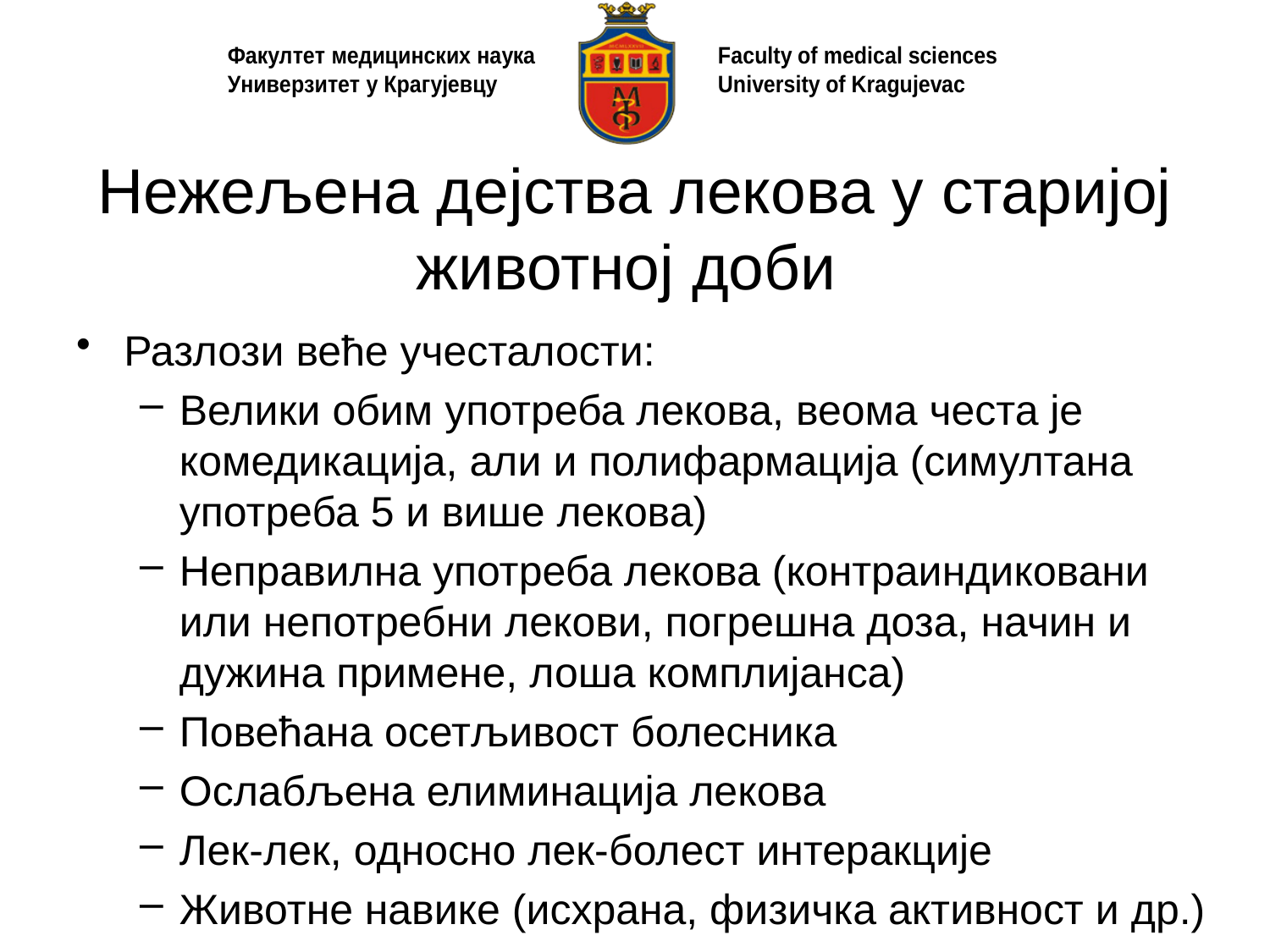

# Нежељена дејства лекова у старијој животној доби
Разлози веће учесталости:
Велики обим употреба лекова, веома честа је комедикација, али и полифармација (симултана употреба 5 и више лекова)
Неправилна употреба лекова (контраиндиковани или непотребни лекови, погрешна доза, начин и дужина примене, лоша комплијанса)
Повећана осетљивост болесника
Ослабљена елиминација лекова
Лек-лек, односно лек-болест интеракције
Животне навике (исхрана, физичка активност и др.)